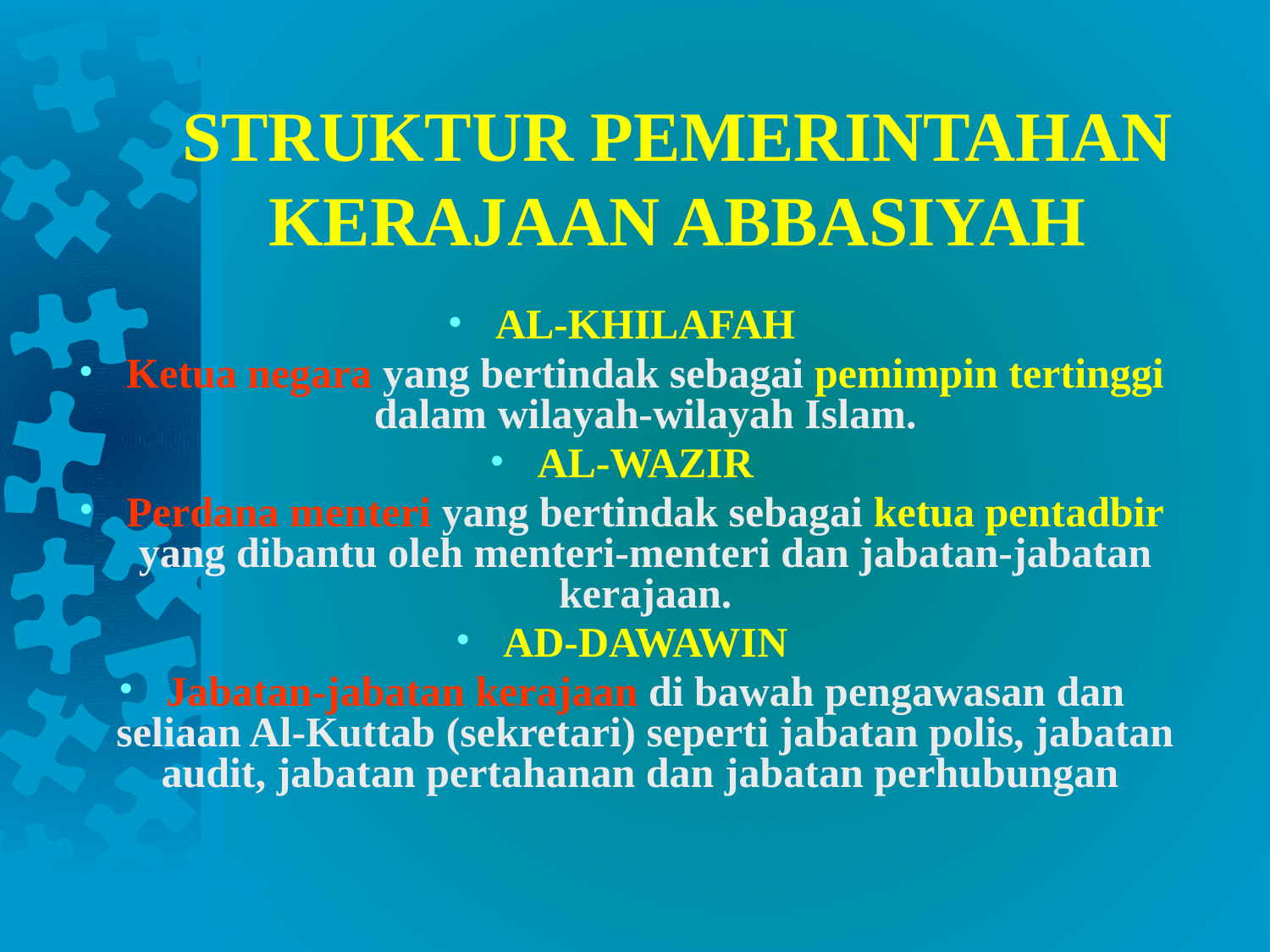

# STRUKTUR PEMERINTAHAN KERAJAAN ABBASIYAH

AL-KHILAFAH
Ketua negara yang bertindak sebagai pemimpin tertinggi dalam wilayah-wilayah Islam.
AL-WAZIR
Perdana menteri yang bertindak sebagai ketua pentadbir yang dibantu oleh menteri-menteri dan jabatan-jabatan kerajaan.
AD-DAWAWIN
Jabatan-jabatan kerajaan di bawah pengawasan dan seliaan Al-Kuttab (sekretari) seperti jabatan polis, jabatan audit, jabatan pertahanan dan jabatan perhubungan